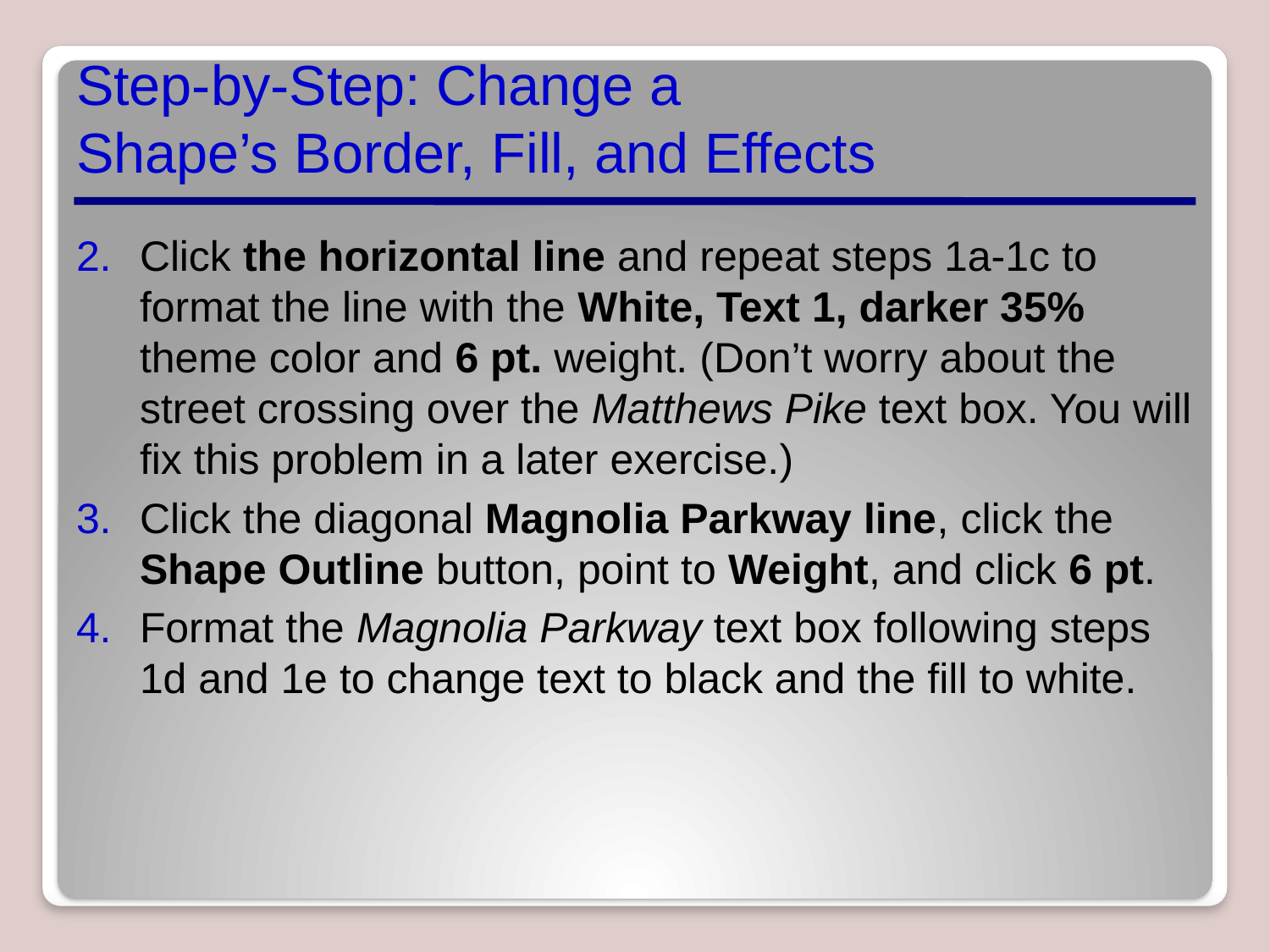

# Step-by-Step: Change a Shape’s Border, Fill, and Effects
Click the horizontal line and repeat steps 1a-1c to format the line with the White, Text 1, darker 35% theme color and 6 pt. weight. (Don’t worry about the street crossing over the Matthews Pike text box. You will fix this problem in a later exercise.)
Click the diagonal Magnolia Parkway line, click the Shape Outline button, point to Weight, and click 6 pt.
Format the Magnolia Parkway text box following steps 1d and 1e to change text to black and the fill to white.